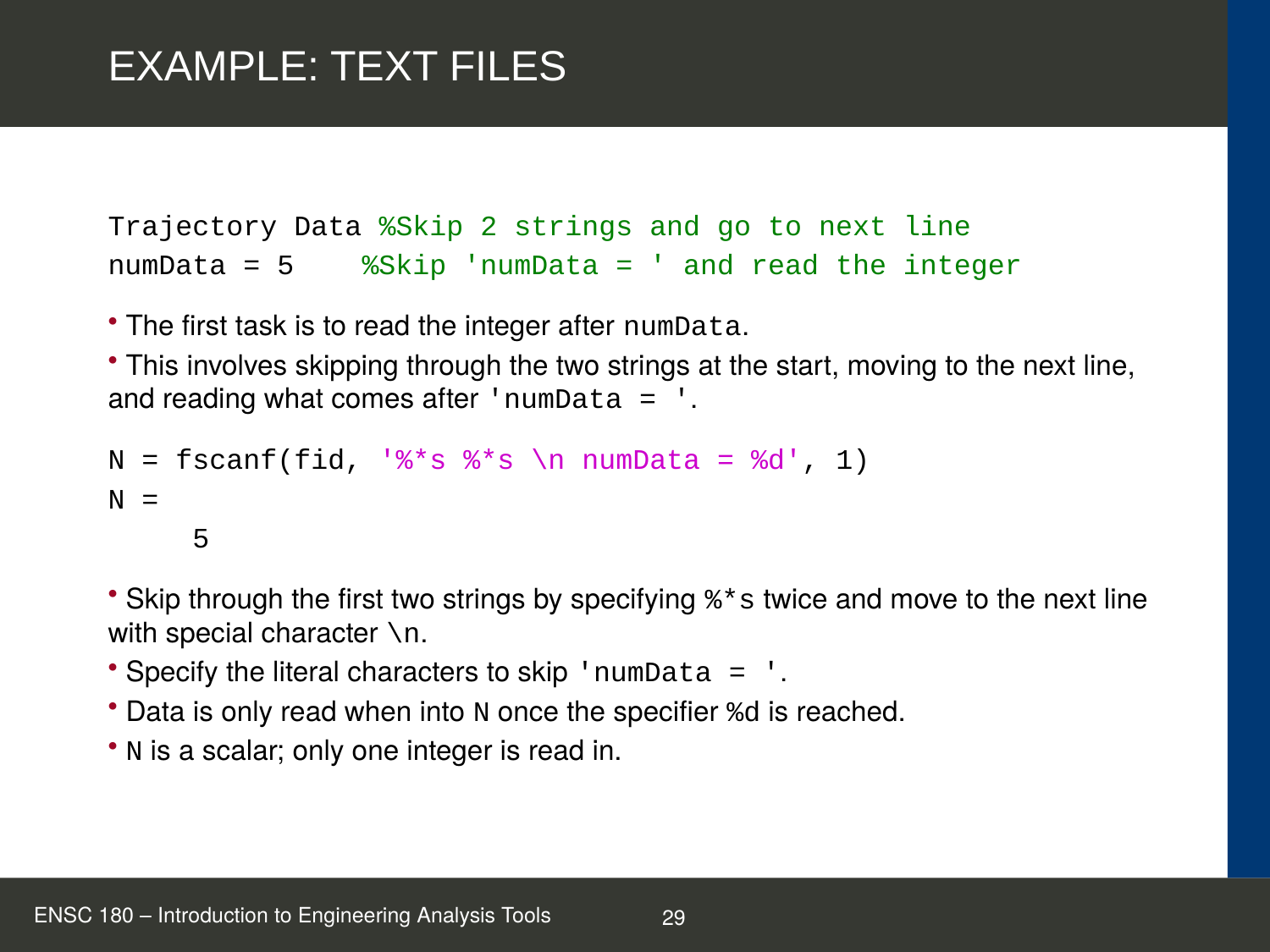

# EXAMPLE: TEXT FILES
Trajectory Data %Skip 2 strings and go to next line
numData = 5	%Skip 'numData = ' and read the integer
 The first task is to read the integer after numData.
 This involves skipping through the two strings at the start, moving to the next line, and reading what comes after 'numData = '.
N = fscanf(fid, '%*s %*s \n numData = %d', 1)
N =
     5
 Skip through the first two strings by specifying %*s twice and move to the next line with special character \n.
 Specify the literal characters to skip 'numData = '.
 Data is only read when into N once the specifier %d is reached.
 N is a scalar; only one integer is read in.
ENSC 180 – Introduction to Engineering Analysis Tools